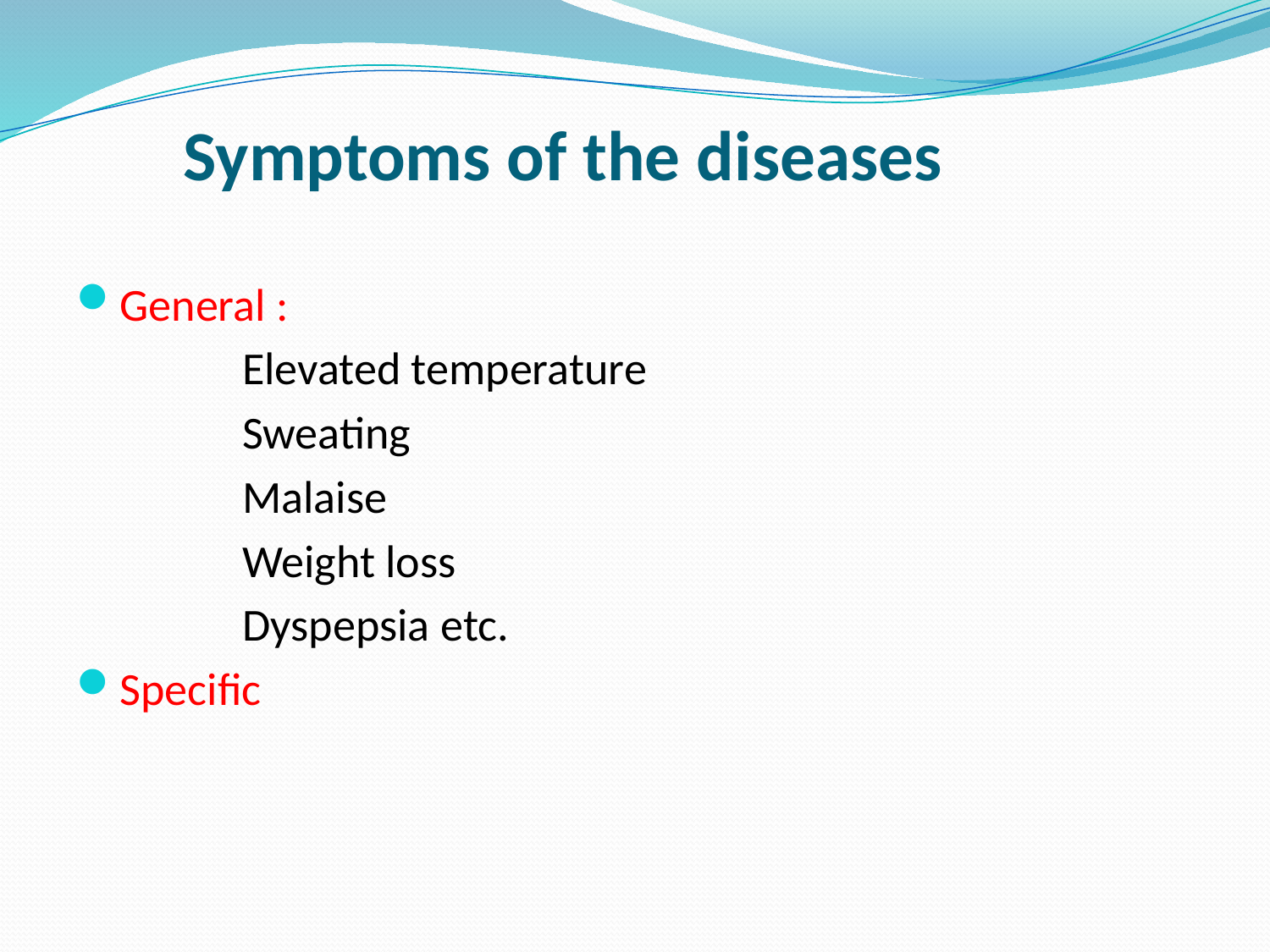

# Symptoms of the diseases
General :
                Elevated temperature
                Sweating
                Malaise
                Weight loss
                Dyspepsia etc.​
Specific